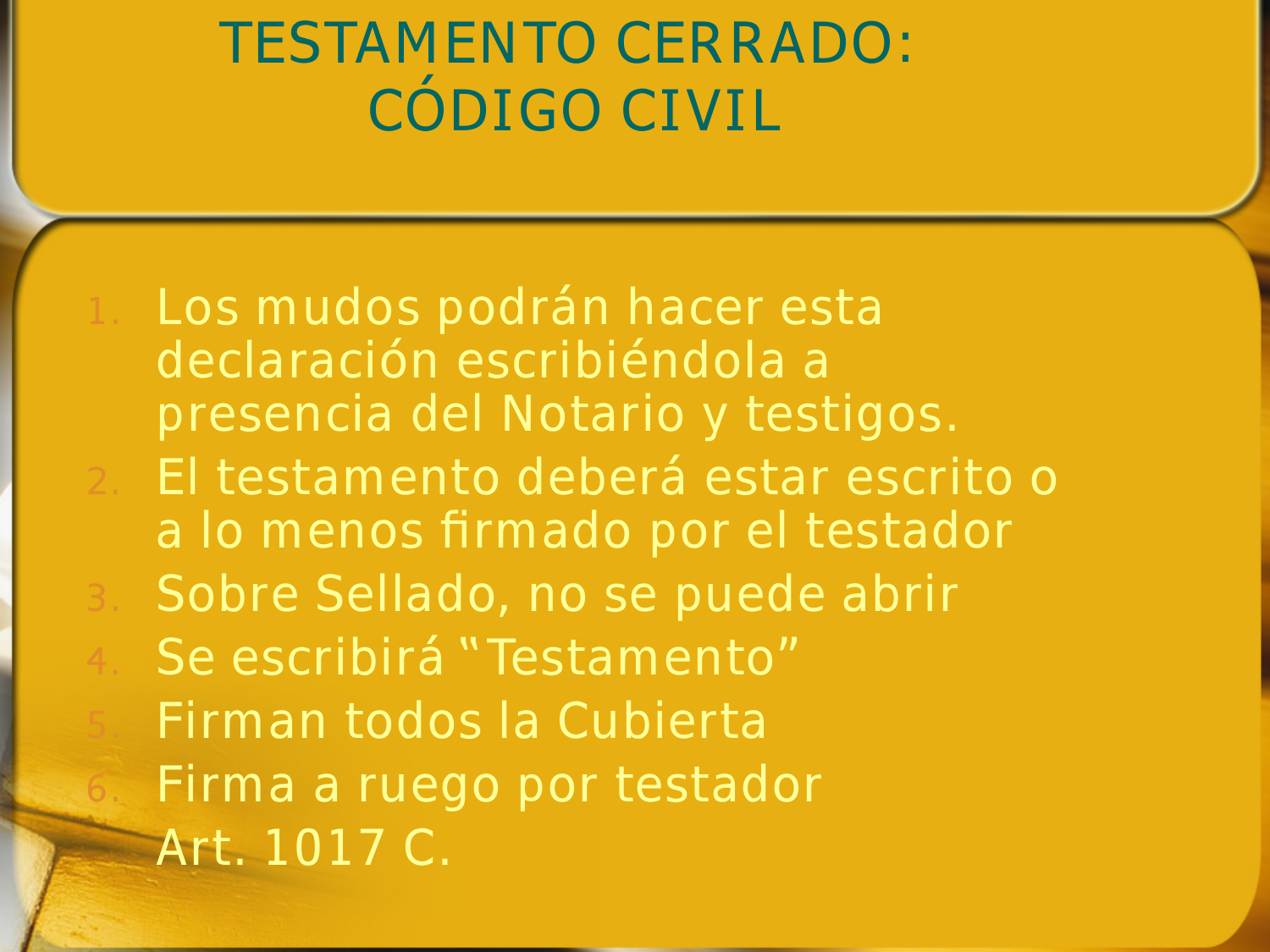

# TESTAMENTO CERRADO: CÓDIGO CIVIL
Los mudos podrán hacer esta declaración escribiéndola a presencia del Notario y testigos.
El testamento deberá estar escrito o a lo menos firmado por el testador
Sobre Sellado, no se puede abrir
Se escribirá “Testamento”
Firman todos la Cubierta
Firma a ruego por testador
	Art. 1017 C.